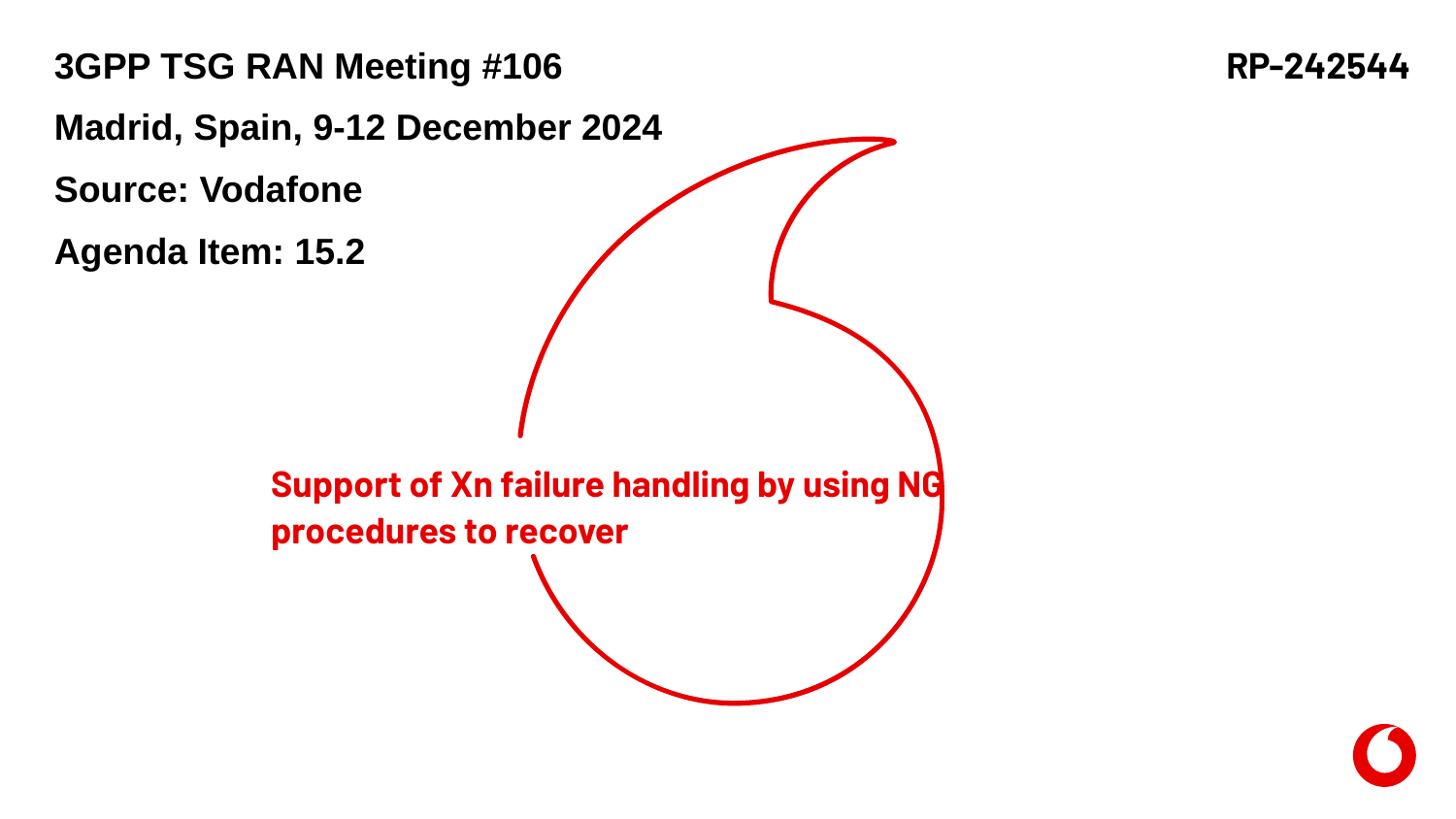

3GPP TSG RAN Meeting #106					 RP-242544
Madrid, Spain, 9-12 December 2024
Source: Vodafone
Agenda Item: 15.2

# Support of Xn failure handling by using NG procedures to recover